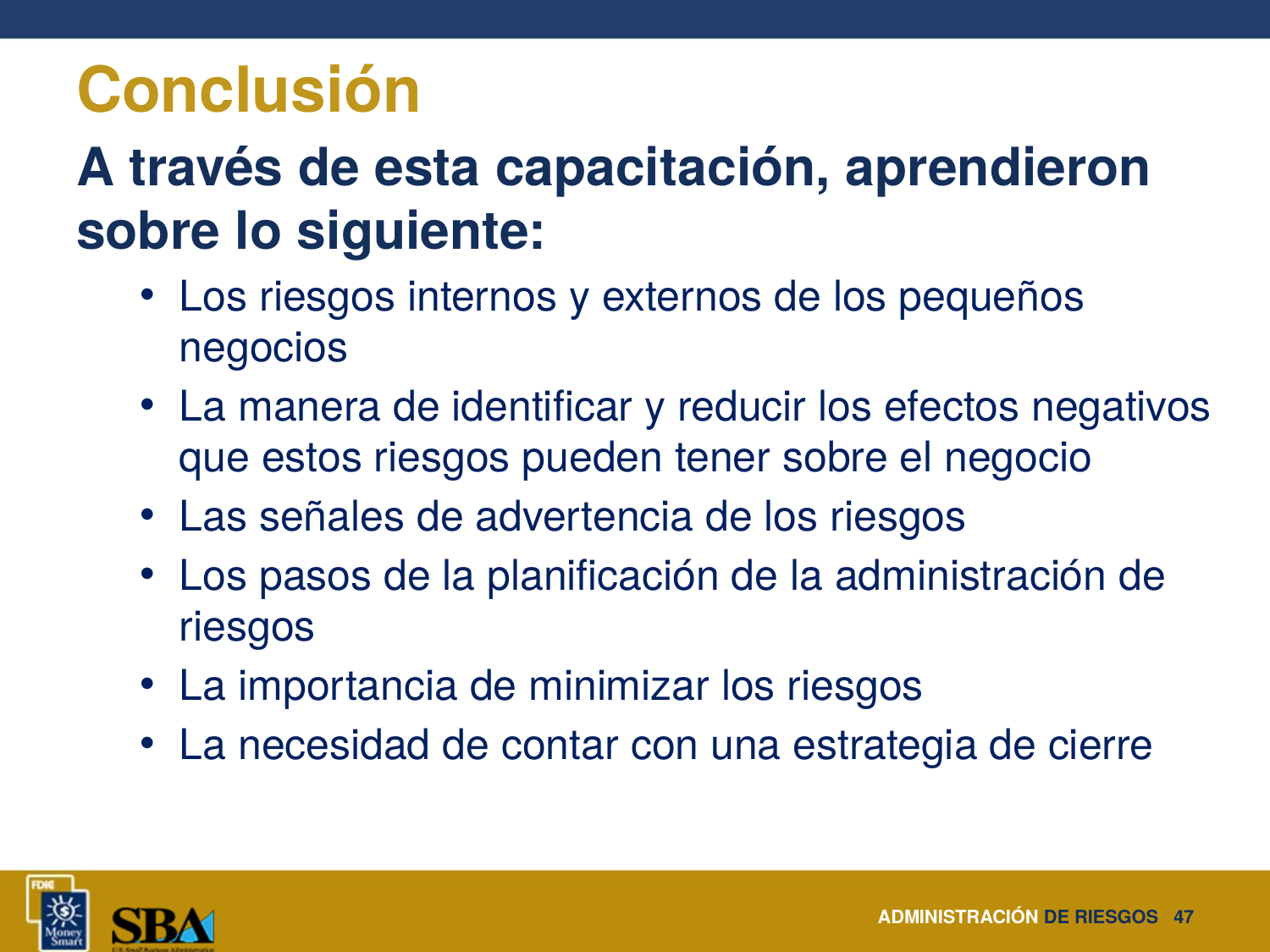

# Conclusión
A través de esta capacitación, aprendieron sobre lo siguiente:
Los riesgos internos y externos de los pequeños negocios
La manera de identificar y reducir los efectos negativos que estos riesgos pueden tener sobre el negocio
Las señales de advertencia de los riesgos
Los pasos de la planificación de la administración de riesgos
La importancia de minimizar los riesgos
La necesidad de contar con una estrategia de cierre